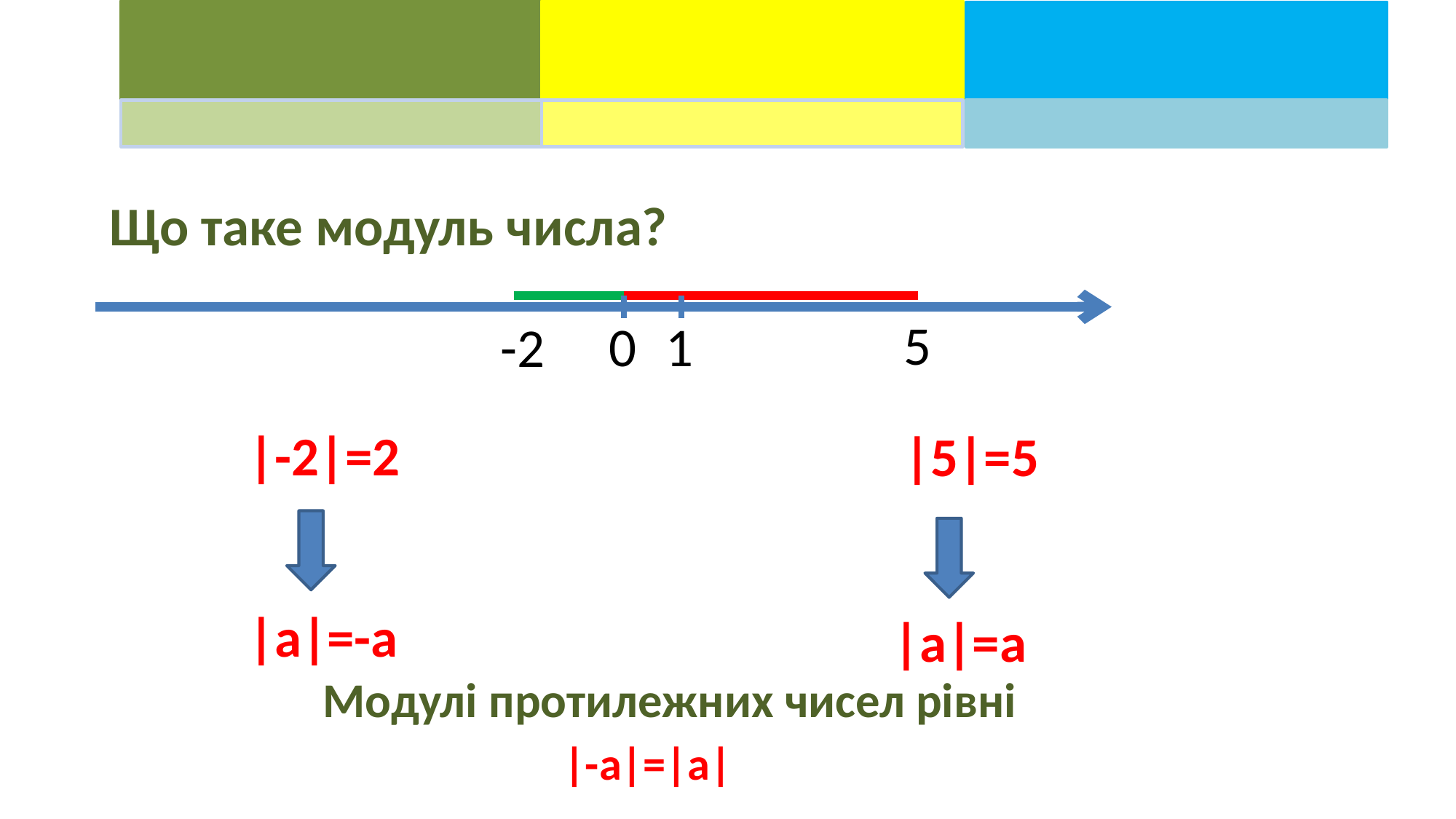

Що таке модуль числа?

5
0
1
-2
|-2|=2
|5|=5

|a|=-a
|a|=a
Модулі протилежних чисел рівні
|-a|=|a|